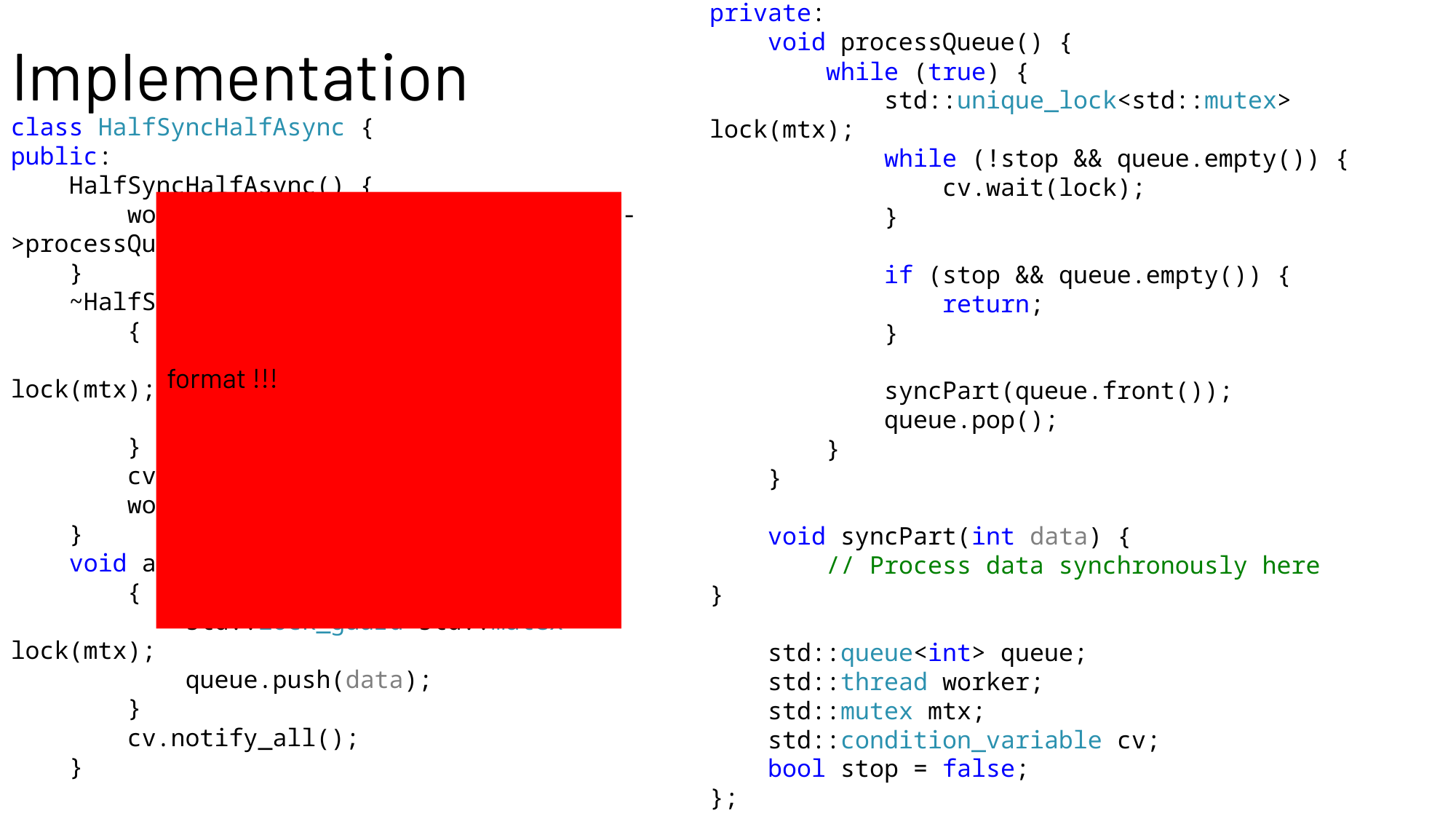

# Implementation
private:
    void processQueue() {
        while (true) {
            std::unique_lock<std::mutex> lock(mtx);
            while (!stop && queue.empty()) {
                cv.wait(lock);
            }

            if (stop && queue.empty()) {
                return;
            }

            syncPart(queue.front());
            queue.pop();
        }
    }

    void syncPart(int data) {
        // Process data synchronously here
}

    std::queue<int> queue;
    std::thread worker;
    std::mutex mtx;
    std::condition_variable cv;
    bool stop = false;
};
class HalfSyncHalfAsync {
public:
    HalfSyncHalfAsync() {
        worker = std::thread([this] { this->processQueue(); });
    }
    ~HalfSyncHalfAsync() {
        {
            std::lock_guard<std::mutex> lock(mtx);
            stop = true;
        }
        cv.notify_all();
        worker.join();
    }
    void asyncPart(int data) {
        {
            std::lock_guard<std::mutex> lock(mtx);
            queue.push(data);
        }
        cv.notify_all();
    }

format !!!